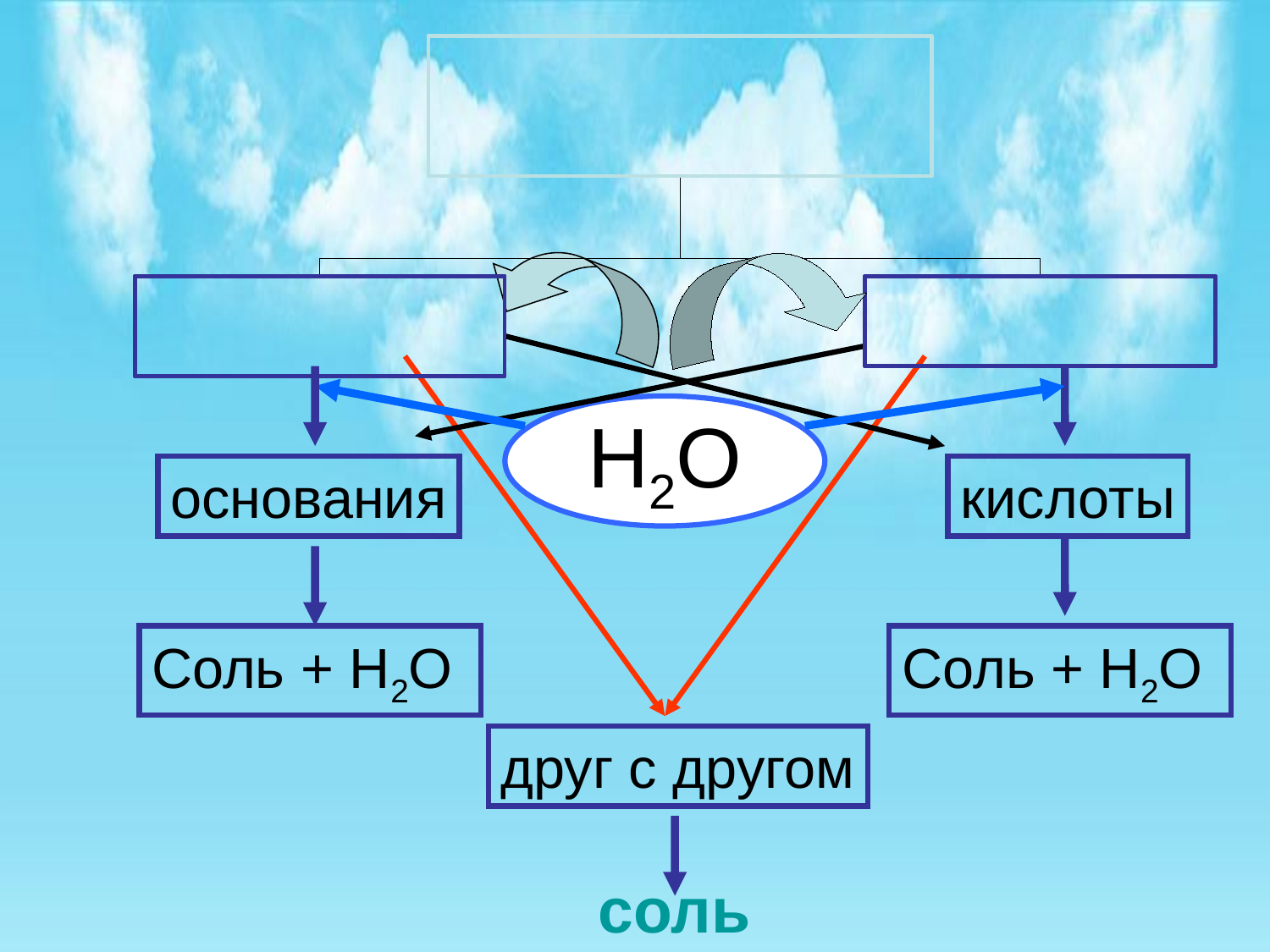

Н2О
основания
кислоты

Соль + Н2О
Соль + Н2О
друг с другом

соль